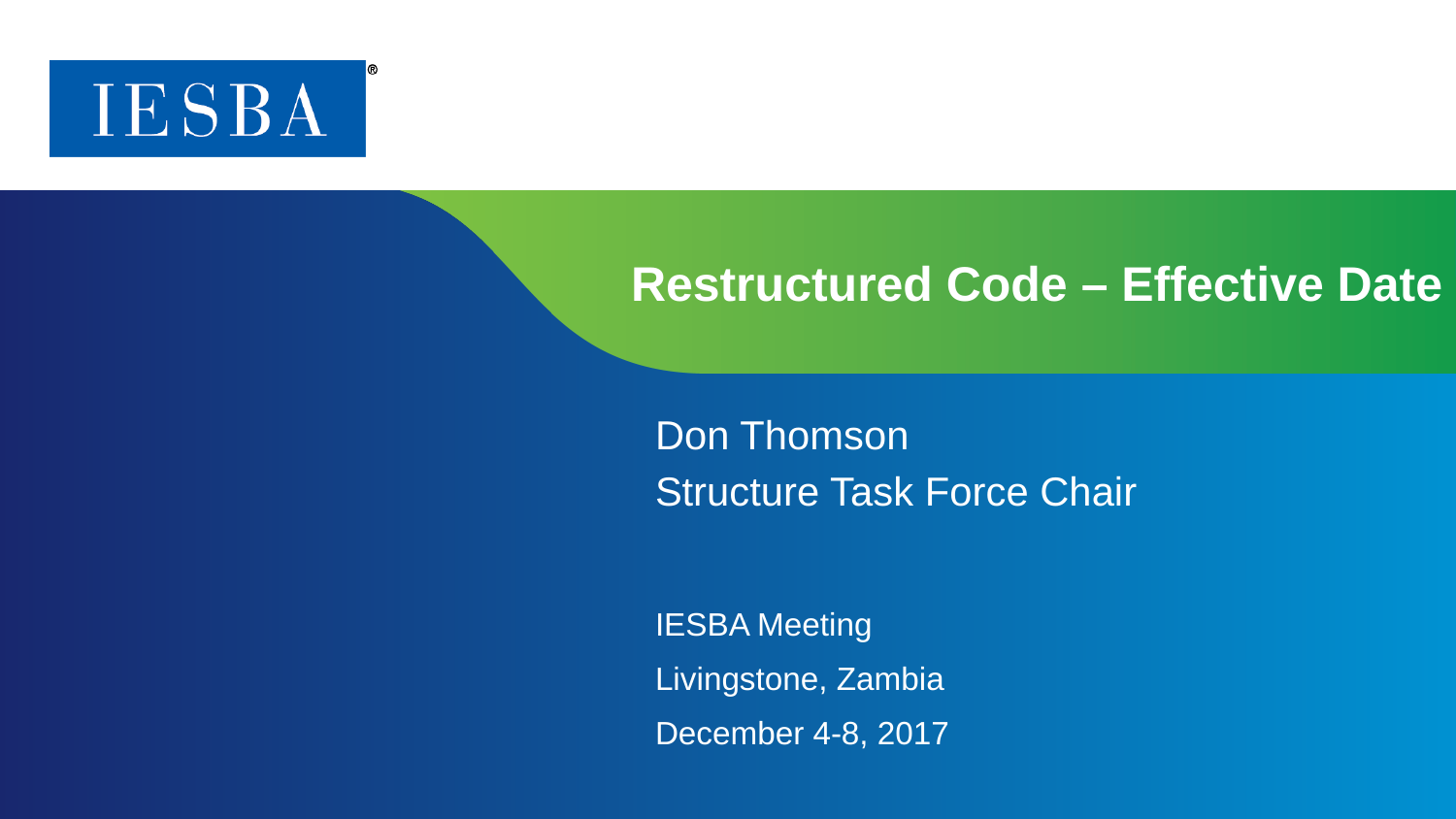

# Restructured Code – Effective Date
Don Thomson
Structure Task Force Chair
IESBA Meeting
Livingstone, Zambia
December 4-8, 2017